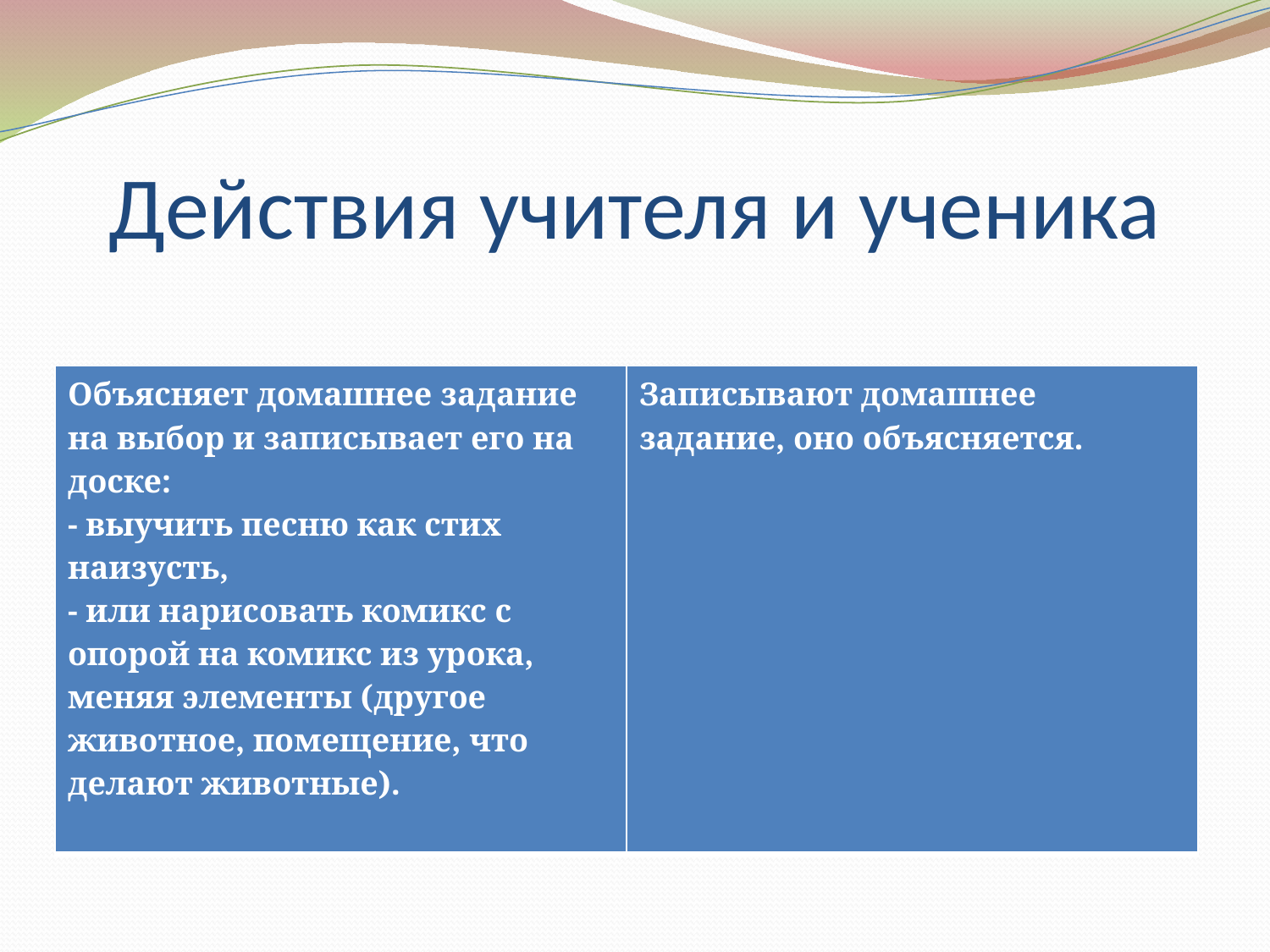

# Действия учителя и ученика
| Объясняет домашнее задание на выбор и записывает его на доске: - выучить песню как стих наизусть, - или нарисовать комикс с опорой на комикс из урока, меняя элементы (другое животное, помещение, что делают животные). | Записывают домашнее задание, оно объясняется. |
| --- | --- |